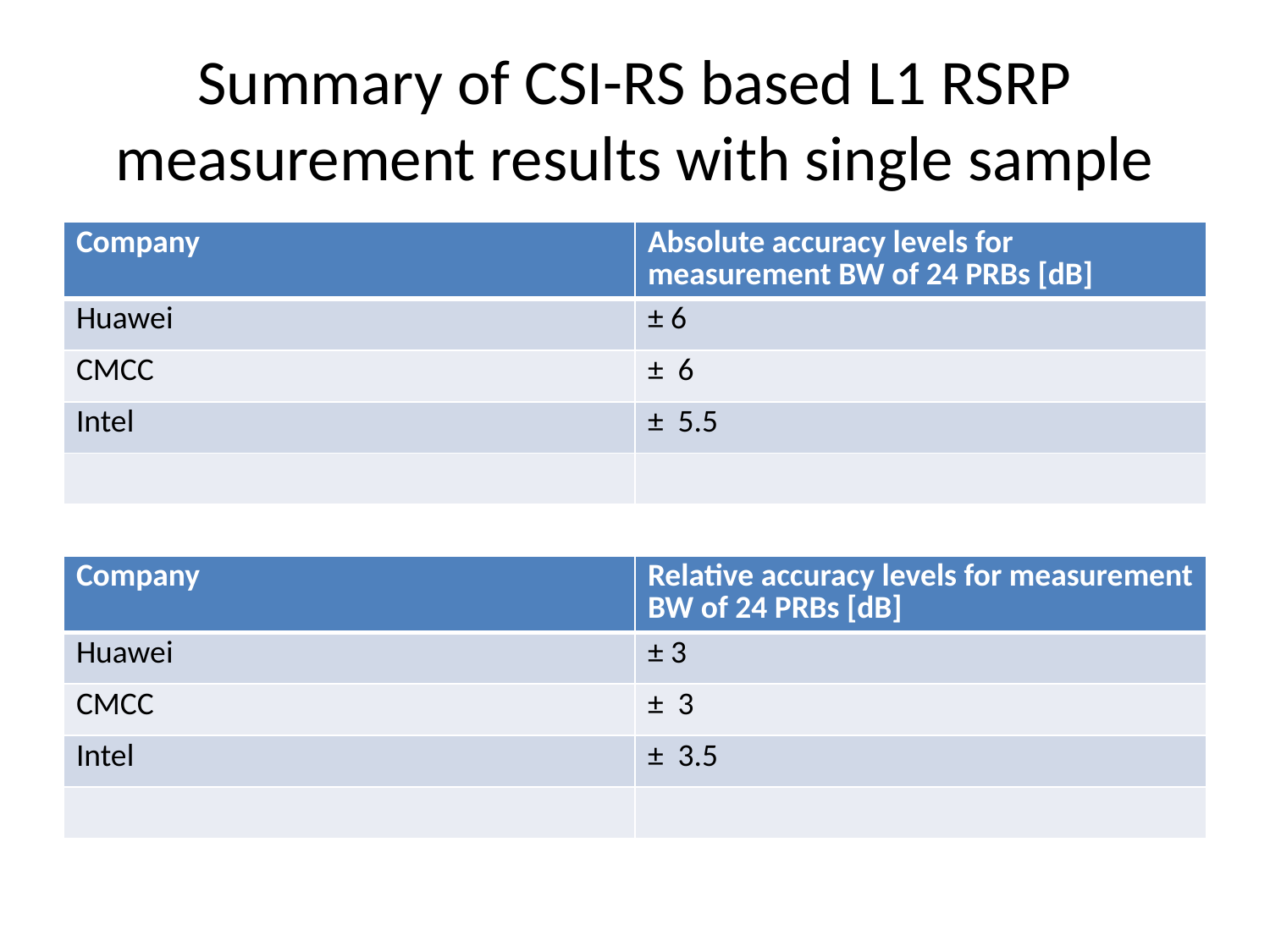

# Summary of CSI-RS based L1 RSRP measurement results with single sample
| Company | Absolute accuracy levels for measurement BW of 24 PRBs [dB] |
| --- | --- |
| Huawei | ± 6 |
| CMCC | ± 6 |
| Intel | ± 5.5 |
|  |  |
| Company | Relative accuracy levels for measurement BW of 24 PRBs [dB] |
| --- | --- |
| Huawei | ± 3 |
| CMCC | ± 3 |
| Intel | ± 3.5 |
|  |  |